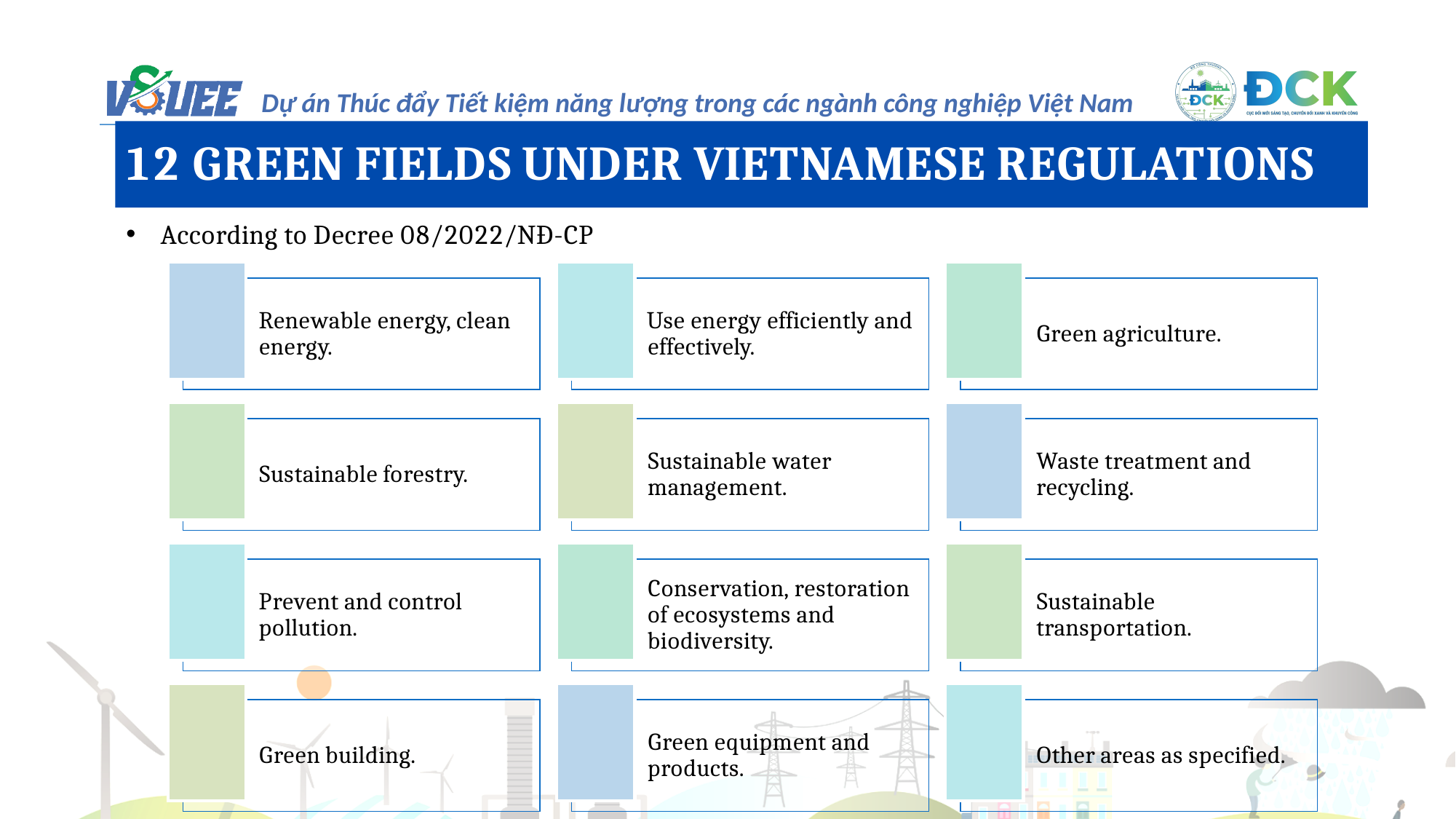

12 GREEN FIELDS UNDER VIETNAMESE REGULATIONS
According to Decree 08/2022/NĐ-CP

Renewable energy, clean energy.

Use energy efficiently and effectively.

Green agriculture.

Sustainable forestry.

Sustainable water management.

Waste treatment and recycling.

Prevent and control pollution.

Conservation, restoration of ecosystems and biodiversity.

Sustainable transportation.

Green building.

Green equipment and products.

Other areas as specified.